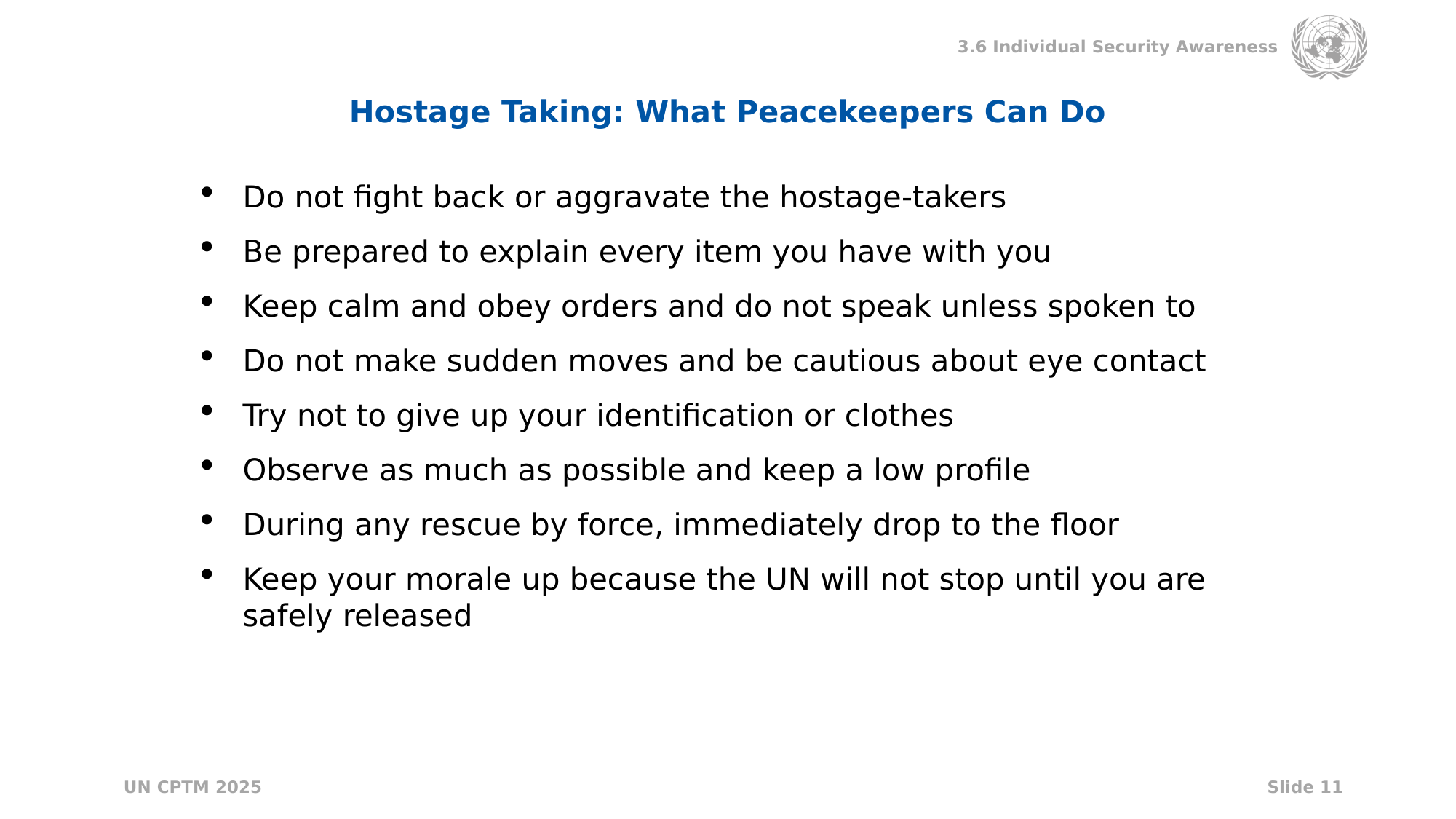

Hostage Taking: What Peacekeepers Can Do
Do not fight back or aggravate the hostage-takers
Be prepared to explain every item you have with you
Keep calm and obey orders and do not speak unless spoken to
Do not make sudden moves and be cautious about eye contact
Try not to give up your identification or clothes
Observe as much as possible and keep a low profile
During any rescue by force, immediately drop to the floor
Keep your morale up because the UN will not stop until you are safely released